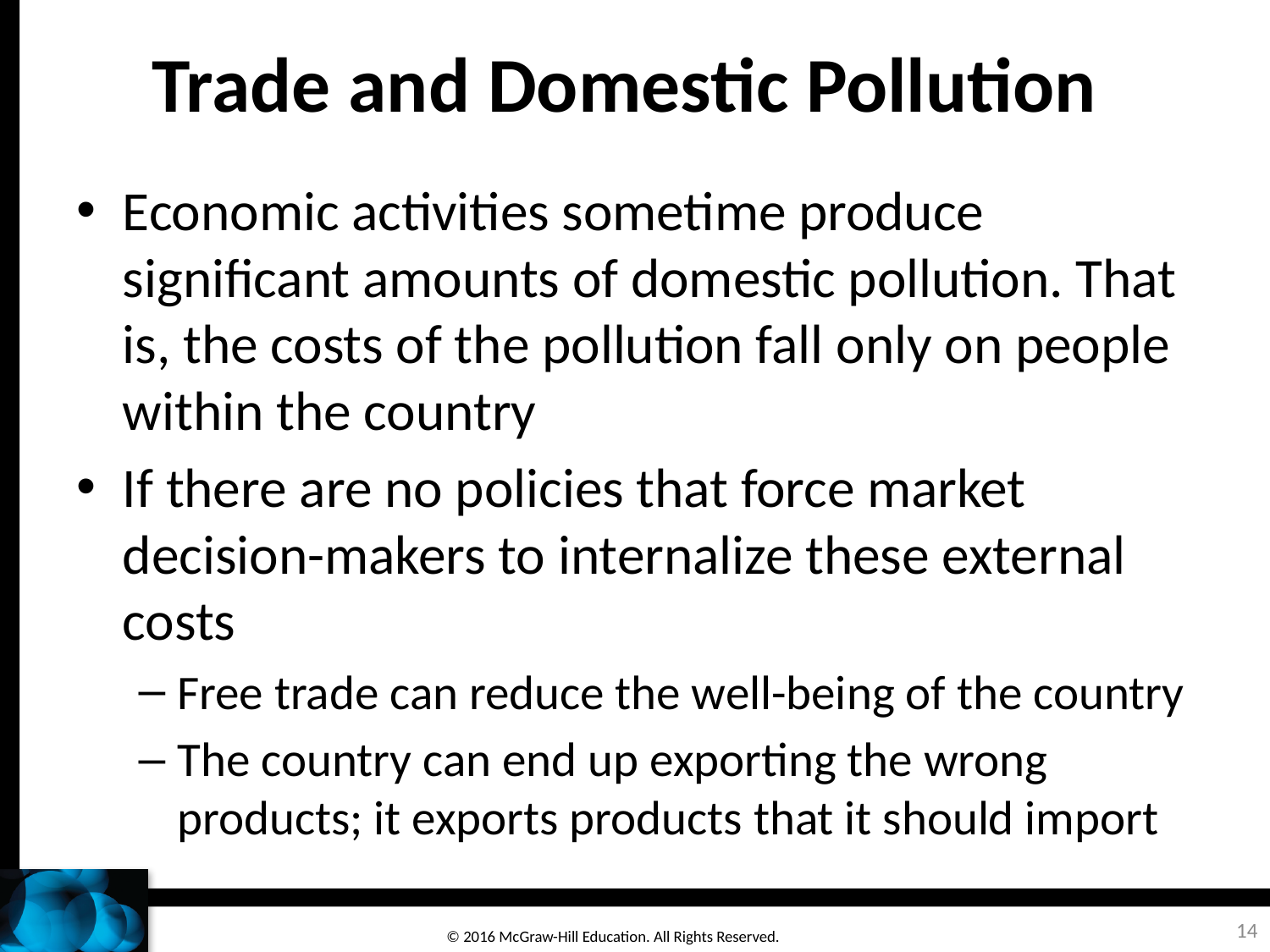

# Trade and Domestic Pollution
Economic activities sometime produce significant amounts of domestic pollution. That is, the costs of the pollution fall only on people within the country
If there are no policies that force market decision-makers to internalize these external costs
Free trade can reduce the well-being of the country
The country can end up exporting the wrong products; it exports products that it should import
14
© 2016 McGraw-Hill Education. All Rights Reserved.